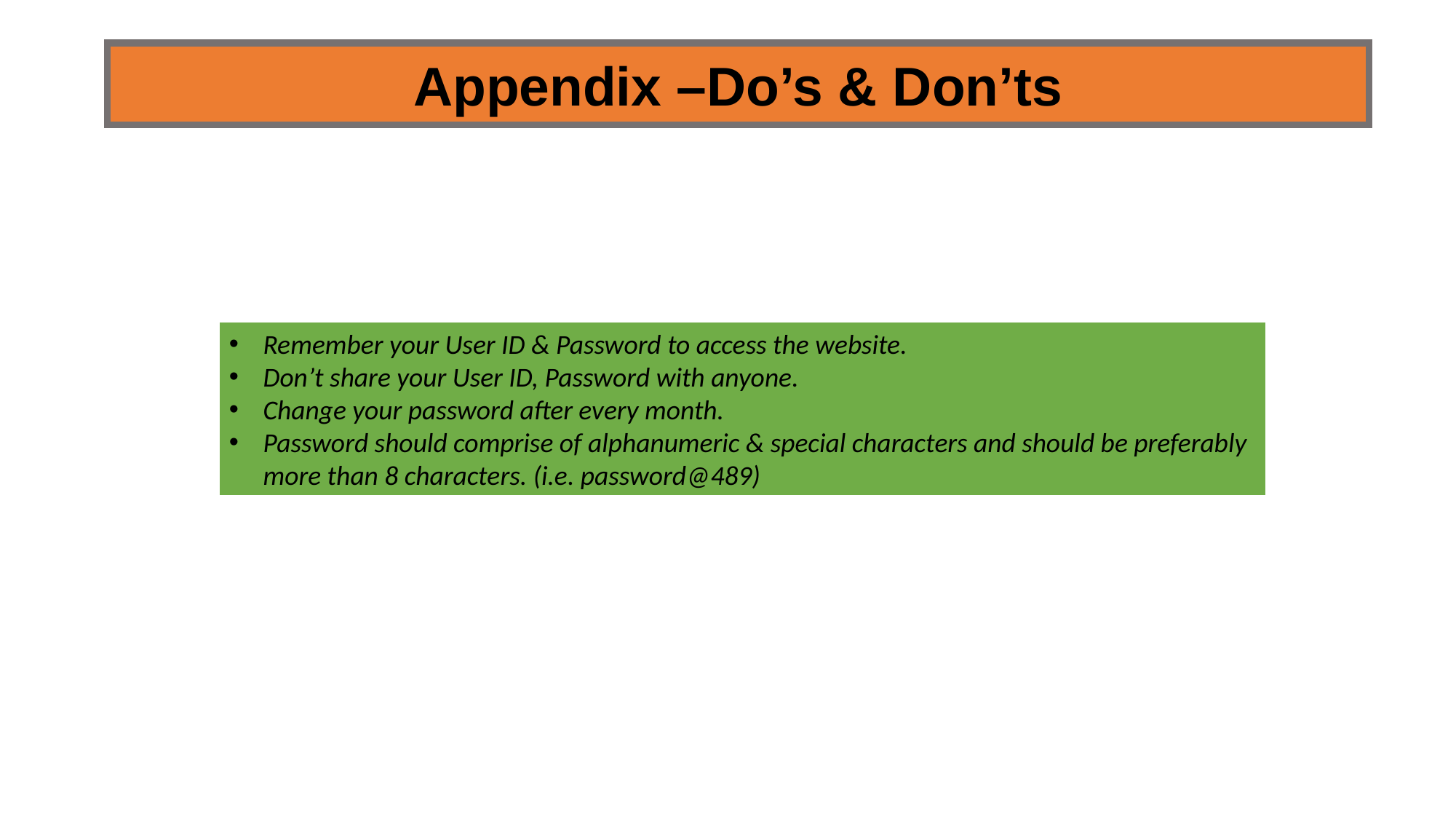

Appendix –Do’s & Don’ts
Remember your User ID & Password to access the website.
Don’t share your User ID, Password with anyone.
Change your password after every month.
Password should comprise of alphanumeric & special characters and should be preferably more than 8 characters. (i.e. password@489)